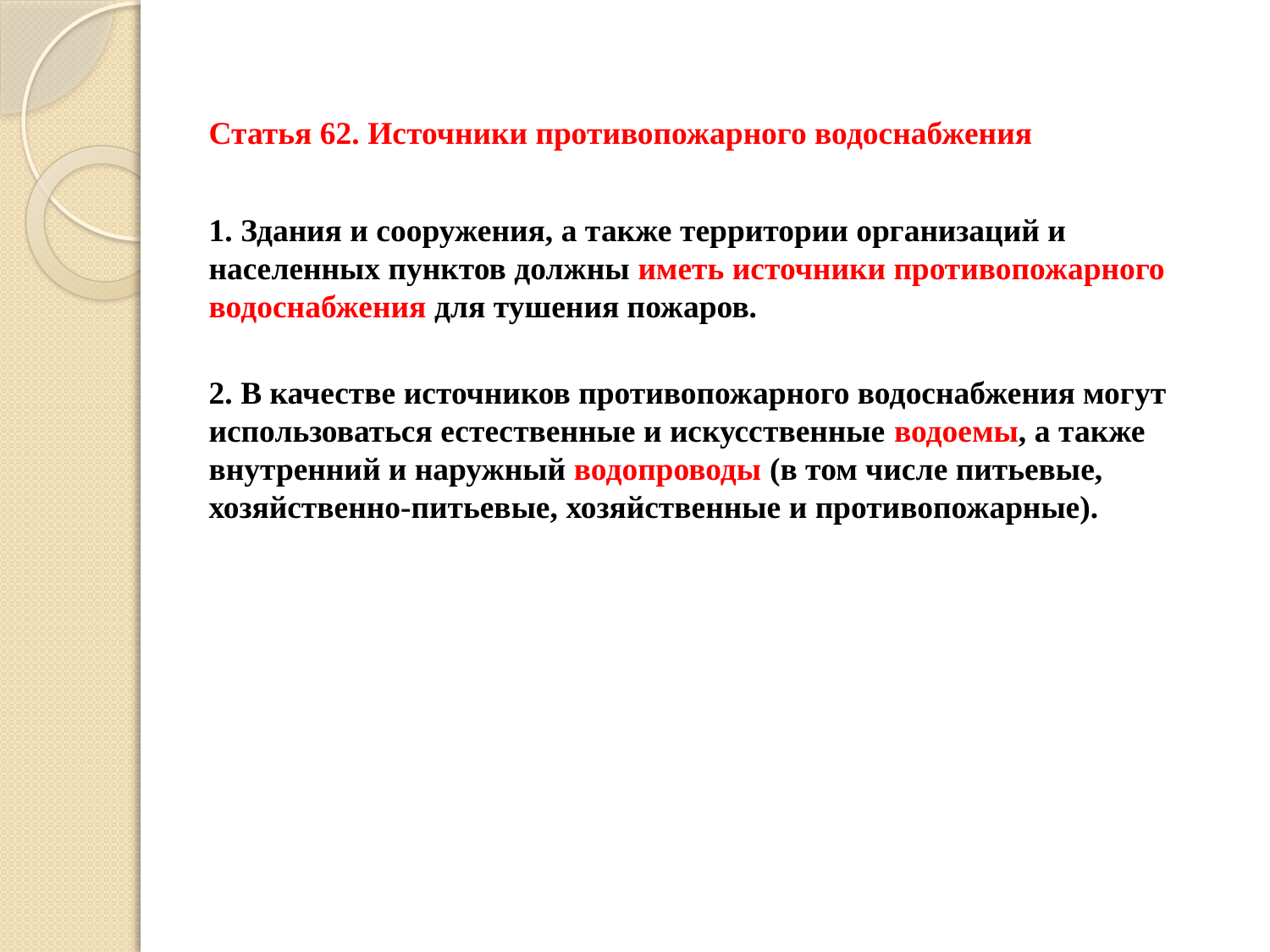

Статья 62. Источники противопожарного водоснабжения

1. Здания и сооружения, а также территории организаций и населенных пунктов должны иметь источники противопожарного водоснабжения для тушения пожаров.
2. В качестве источников противопожарного водоснабжения могут использоваться естественные и искусственные водоемы, а также внутренний и наружный водопроводы (в том числе питьевые, хозяйственно-питьевые, хозяйственные и противопожарные).